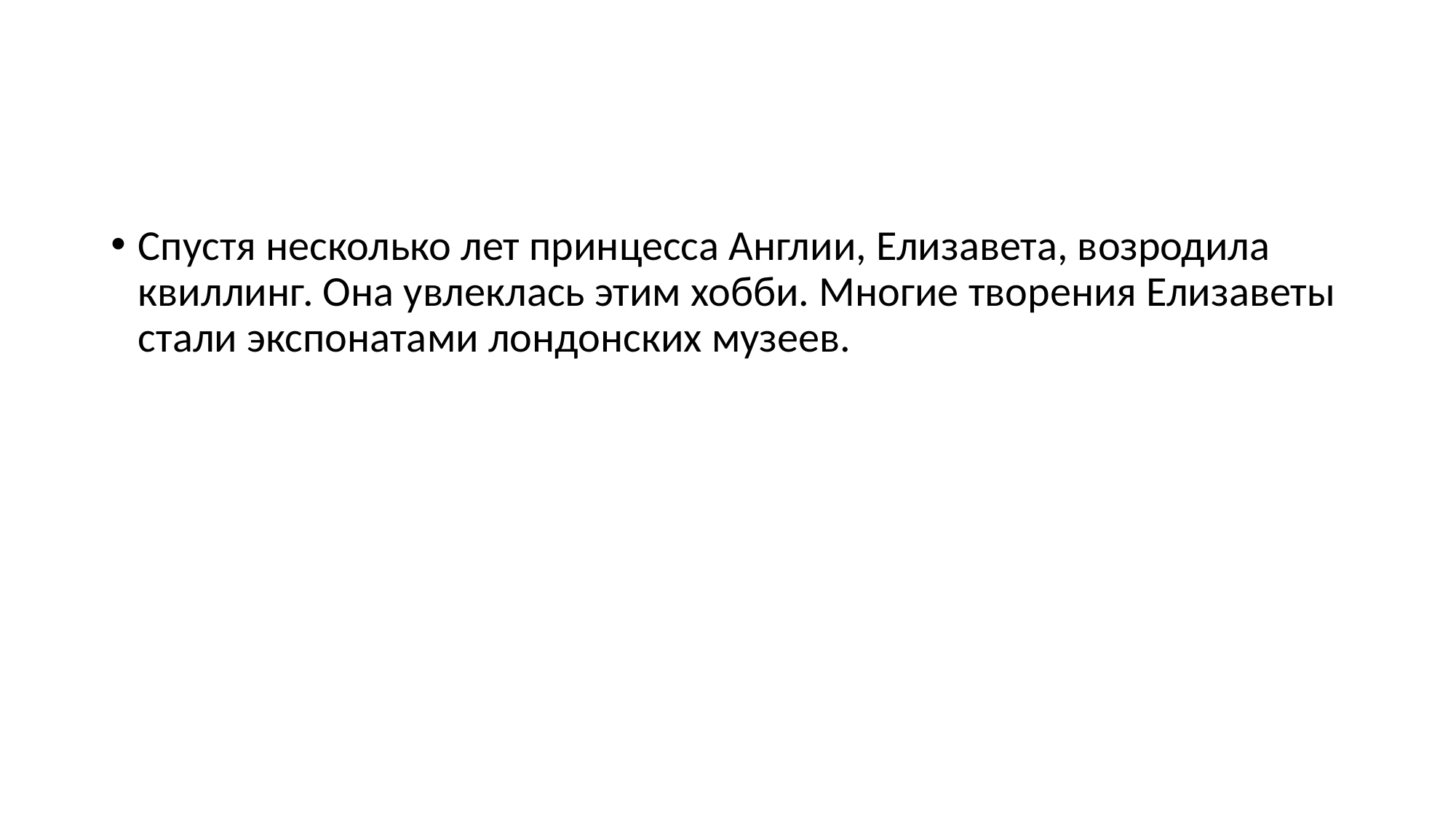

Спустя несколько лет принцесса Англии, Елизавета, возродила квиллинг. Она увлеклась этим хобби. Многие творения Елизаветы стали экспонатами лондонских музеев.